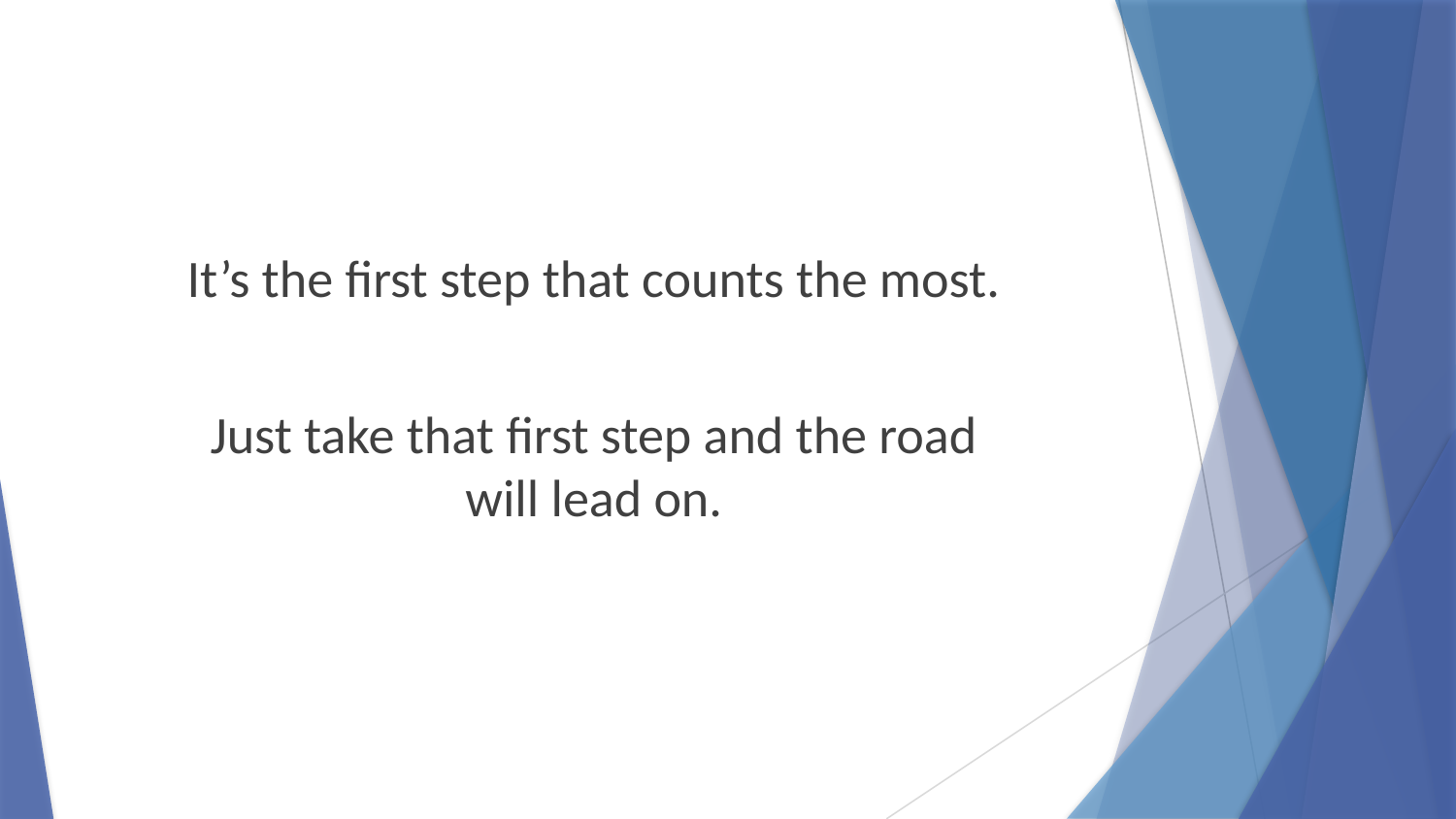

It’s the first step that counts the most.

Just take that first step and the road
will lead on.